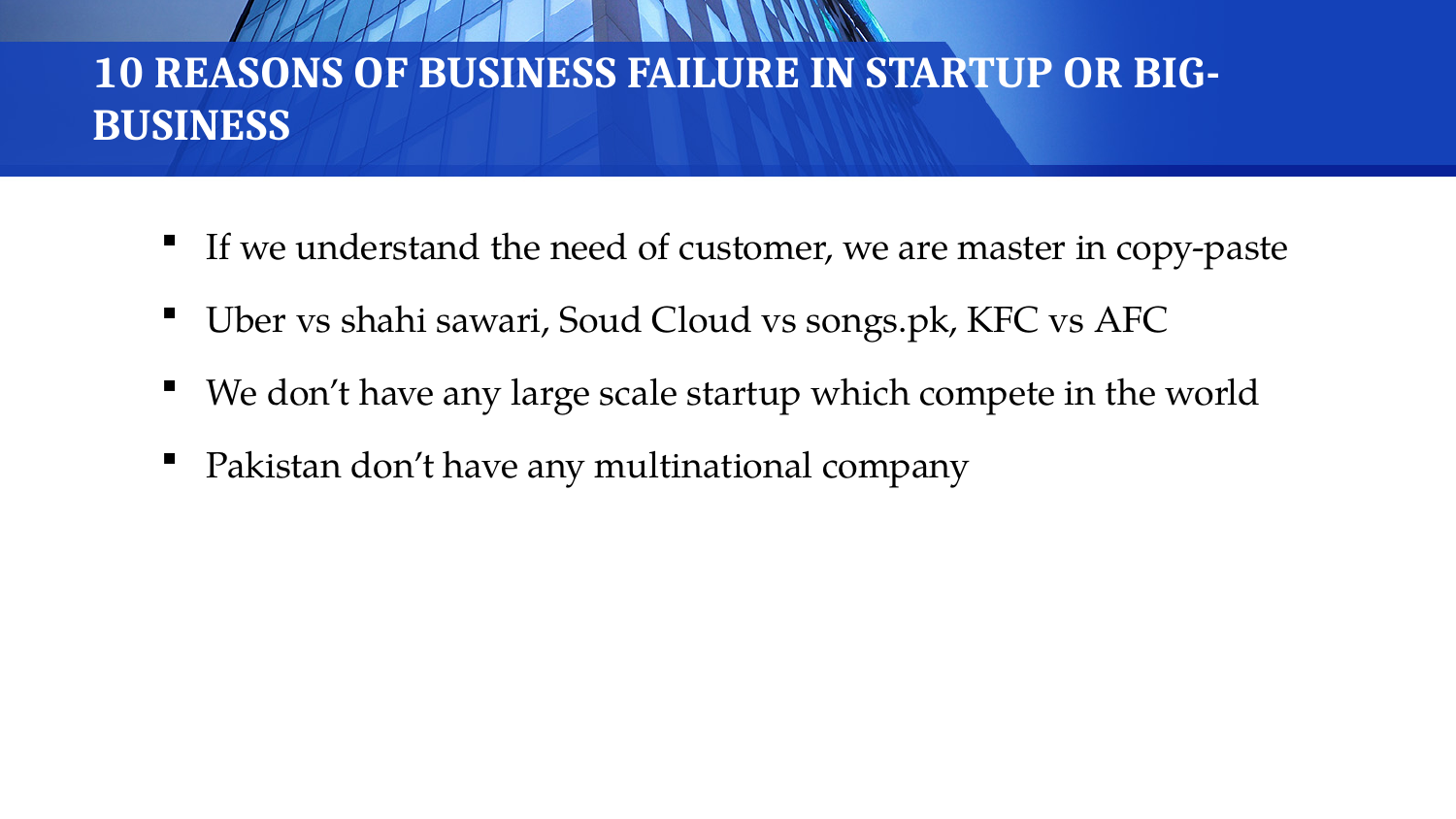

# 10 REASONS OF BUSINESS FAILURE IN STARTUP OR BIG-BUSINESS
If we understand the need of customer, we are master in copy-paste
Uber vs shahi sawari, Soud Cloud vs songs.pk, KFC vs AFC
We don’t have any large scale startup which compete in the world
Pakistan don’t have any multinational company